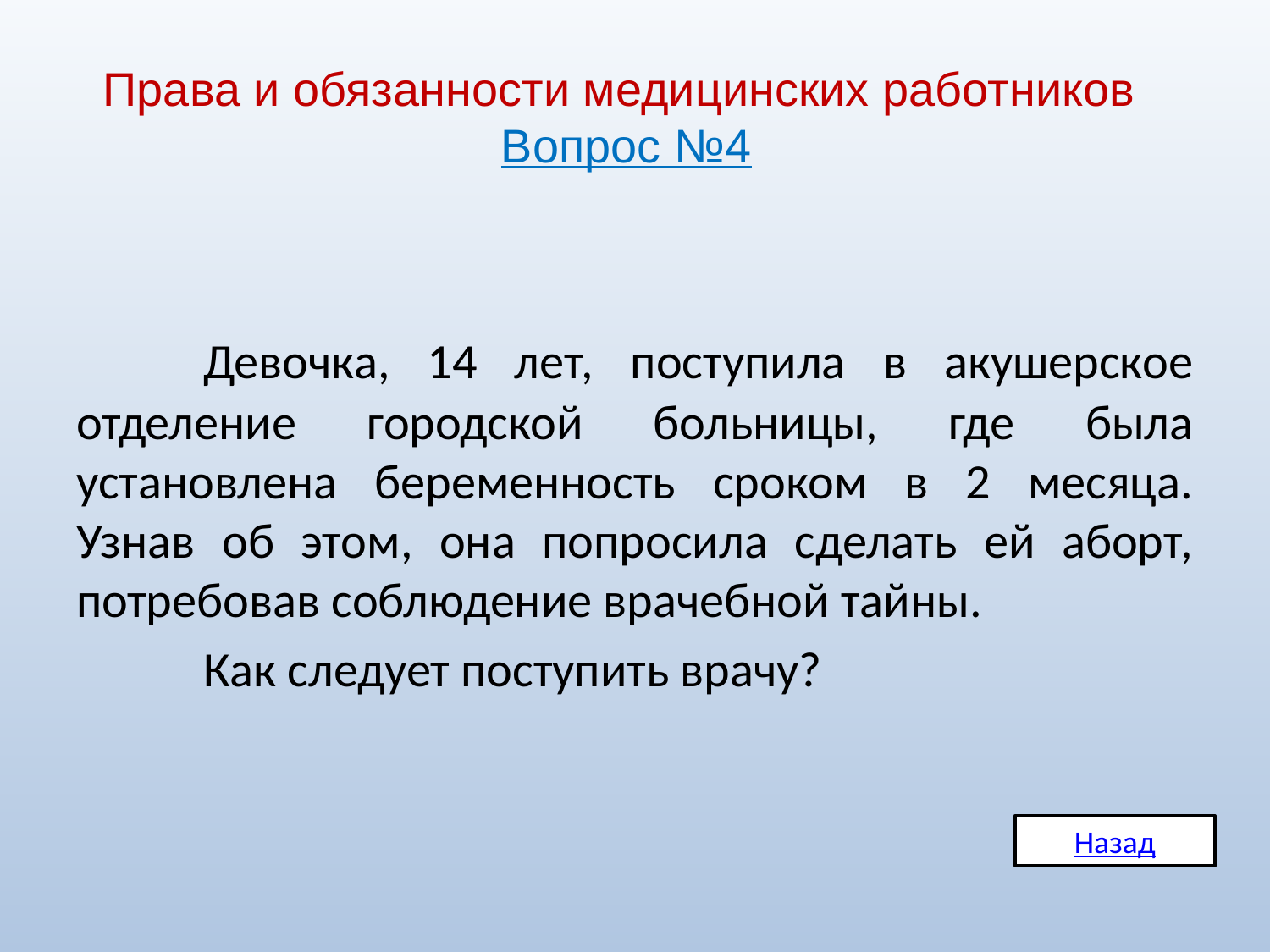

# Права и обязанности медицинских работников Вопрос №4
	Девочка, 14 лет, поступила в акушерское отделение городской больницы, где была установлена беременность сроком в 2 месяца. Узнав об этом, она попросила сделать ей аборт, потребовав соблюдение врачебной тайны.
	Как следует поступить врачу?

Назад